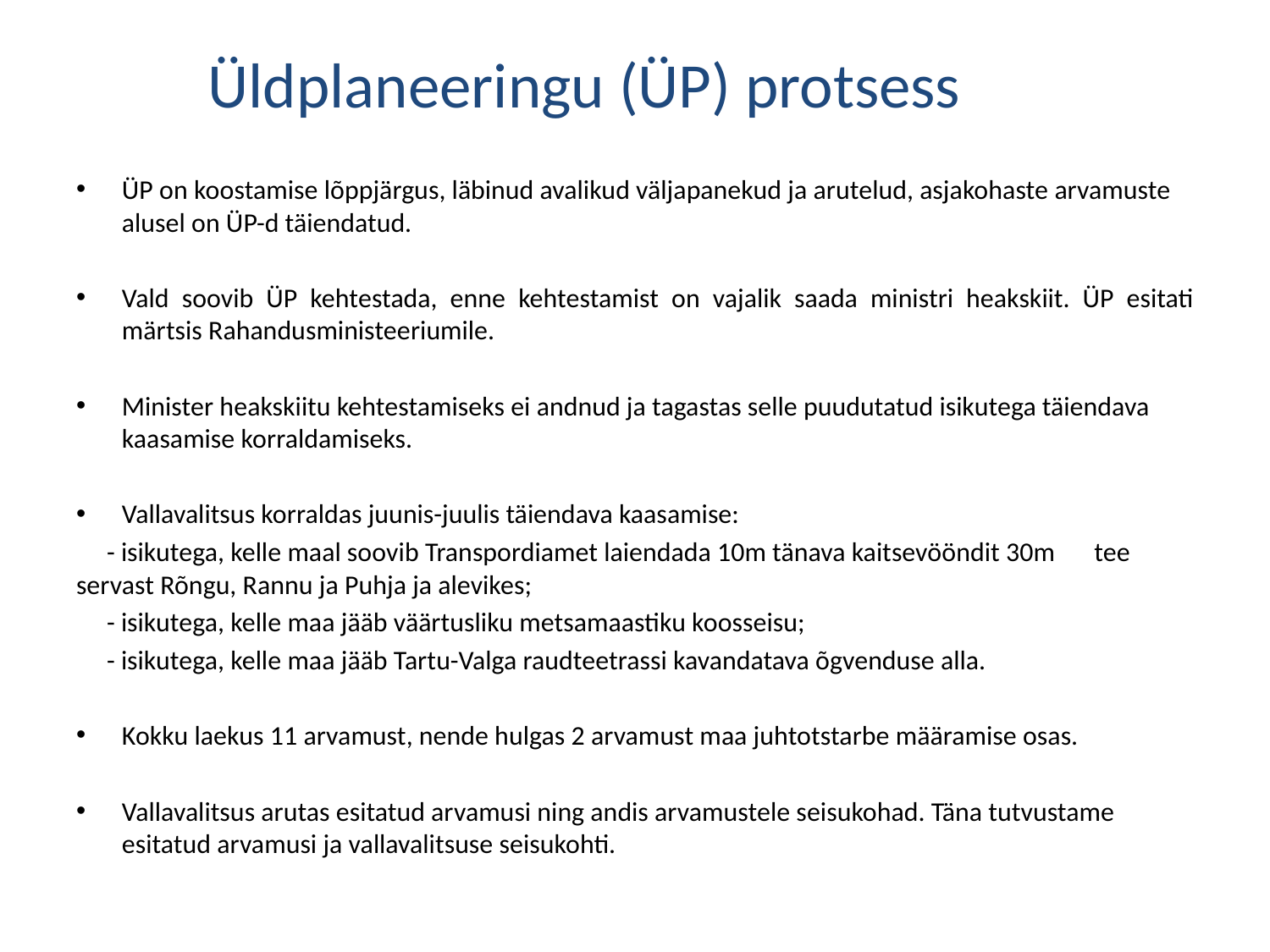

# Üldplaneeringu (ÜP) protsess
ÜP on koostamise lõppjärgus, läbinud avalikud väljapanekud ja arutelud, asjakohaste arvamuste alusel on ÜP-d täiendatud.

Vald soovib ÜP kehtestada, enne kehtestamist on vajalik saada ministri heakskiit. ÜP esitati märtsis Rahandusministeeriumile.

Minister heakskiitu kehtestamiseks ei andnud ja tagastas selle puudutatud isikutega täiendava kaasamise korraldamiseks.

Vallavalitsus korraldas juunis-juulis täiendava kaasamise:
	- isikutega, kelle maal soovib Transpordiamet laiendada 10m tänava kaitsevööndit 30m 	  tee servast Rõngu, Rannu ja Puhja ja alevikes;
	- isikutega, kelle maa jääb väärtusliku metsamaastiku koosseisu;
	- isikutega, kelle maa jääb Tartu-Valga raudteetrassi kavandatava õgvenduse alla.

Kokku laekus 11 arvamust, nende hulgas 2 arvamust maa juhtotstarbe määramise osas.

Vallavalitsus arutas esitatud arvamusi ning andis arvamustele seisukohad. Täna tutvustame esitatud arvamusi ja vallavalitsuse seisukohti.